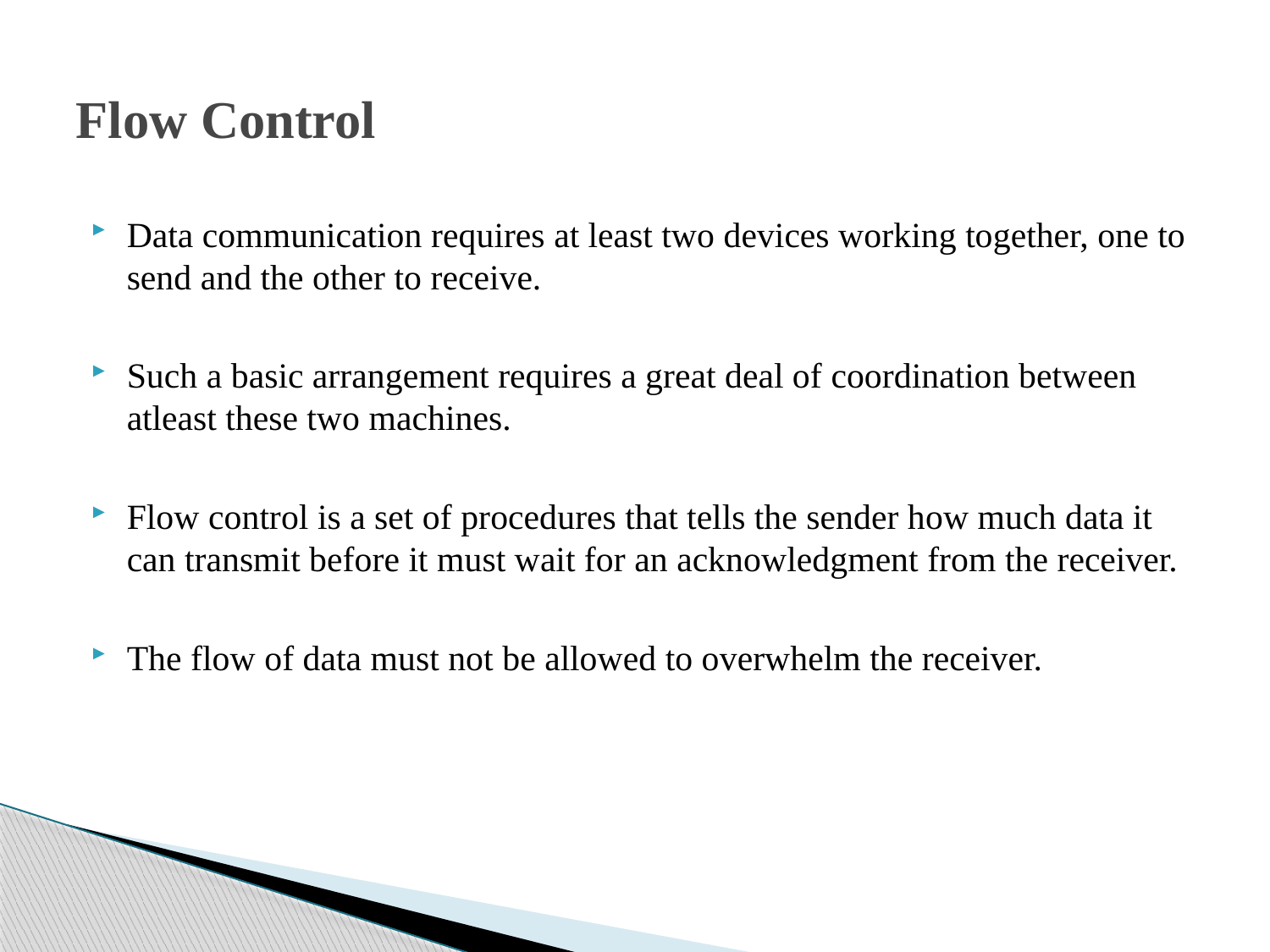

# Flow Control
Data communication requires at least two devices working together, one to send and the other to receive.

Such a basic arrangement requires a great deal of coordination between atleast these two machines.

Flow control is a set of procedures that tells the sender how much data it can transmit before it must wait for an acknowledgment from the receiver.

The flow of data must not be allowed to overwhelm the receiver.